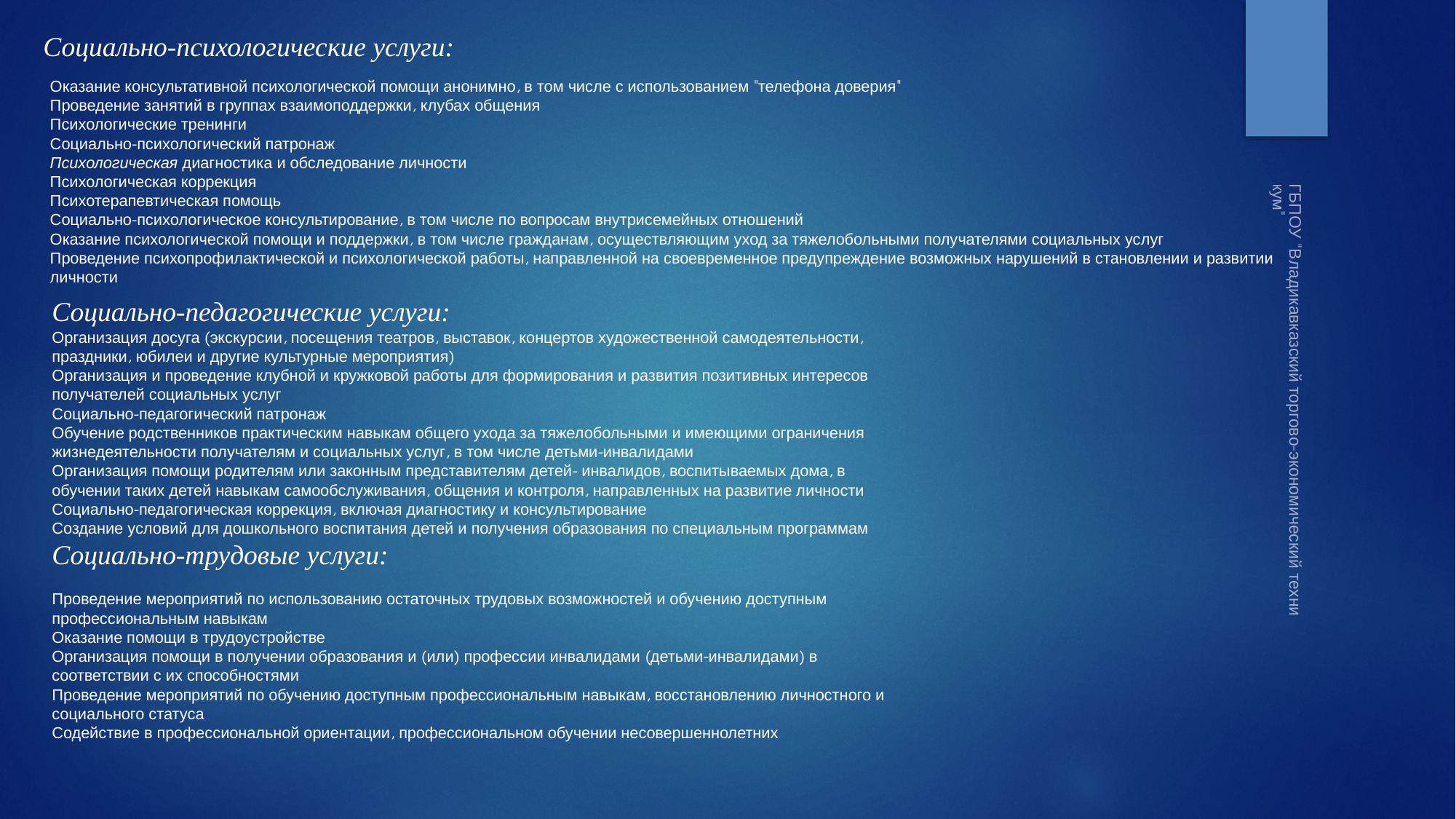

Социально-психологические услуги:

Оказание консультативной психологической помощи анонимно, в том числе с использованием "телефона доверия"
Проведение занятий в группах взаимоподдержки, клубах общения
Психологические тренинги
Социально-психологический патронаж
Психологическая диагностика и обследование личности
Психологическая коррекция
Психотерапевтическая помощь
Социально-психологическое консультирование, в том числе по вопросам внутрисемейных отношений
Оказание психологической помощи и поддержки, в том числе гражданам, осуществляющим уход за тяжелобольными получателями социальных услуг
Проведение психопрофилактической и психологической работы, направленной на своевременное предупреждение возможных нарушений в становлении и развитии личности

Социально-педагогические услуги:
Организация досуга (экскурсии, посещения театров, выставок, концертов художественной самодеятельности, праздники, юбилеи и другие культурные мероприятия)
Организация и проведение клубной и кружковой работы для формирования и развития позитивных интересов получателей социальных услуг
Социально-педагогический патронаж
Обучение родственников практическим навыкам общего ухода за тяжелобольными и имеющими ограничения жизнедеятельности получателям и социальных услуг, в том числе детьми-инвалидами
Организация помощи родителям или законным представителям детей- инвалидов, воспитываемых дома, в обучении таких детей навыкам самообслуживания, общения и контроля, направленных на развитие личности
Социально-педагогическая коррекция, включая диагностику и консультирование
Создание условий для дошкольного воспитания детей и получения образования по специальным программам
Социально-трудовые услуги:

Проведение мероприятий по использованию остаточных трудовых возможностей и обучению доступным профессиональным навыкам
Оказание помощи в трудоустройстве
Организация помощи в получении образования и (или) профессии инвалидами (детьми-инвалидами) в соответствии с их способностями
Проведение мероприятий по обучению доступным профессиональным навыкам, восстановлению личностного и социального статуса
Содействие в профессиональной ориентации, профессиональном обучении несовершеннолетних

ГБПОУ "Владикавказский торгово-экономический техникум"